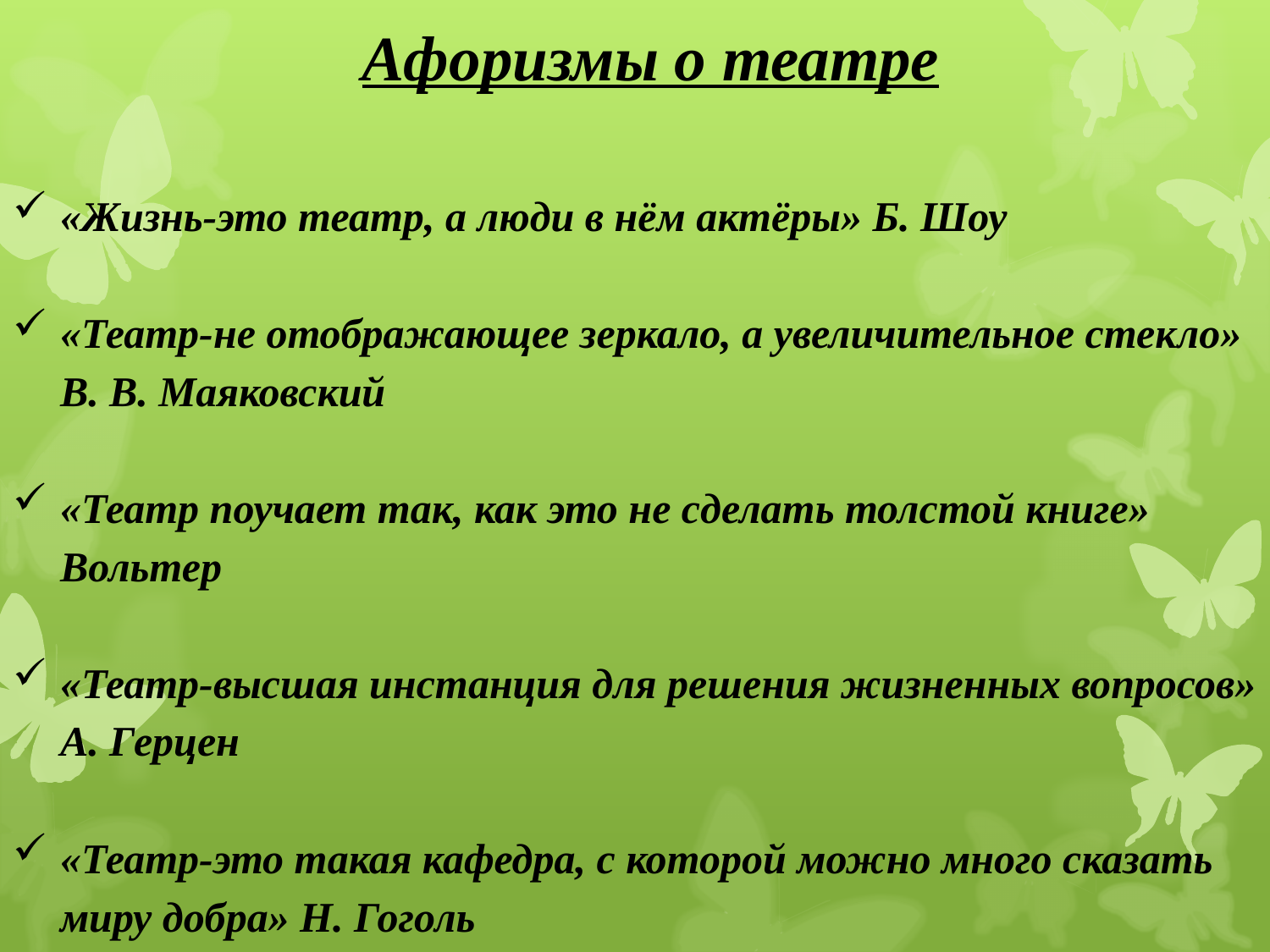

Афоризмы о театре

«Жизнь-это театр, а люди в нём актёры» Б. Шоу

«Театр-не отображающее зеркало, а увеличительное стекло» В. В. Маяковский

«Театр поучает так, как это не сделать толстой книге» Вольтер

«Театр-высшая инстанция для решения жизненных вопросов» А. Герцен

«Театр-это такая кафедра, с которой можно много сказать миру добра» Н. Гоголь